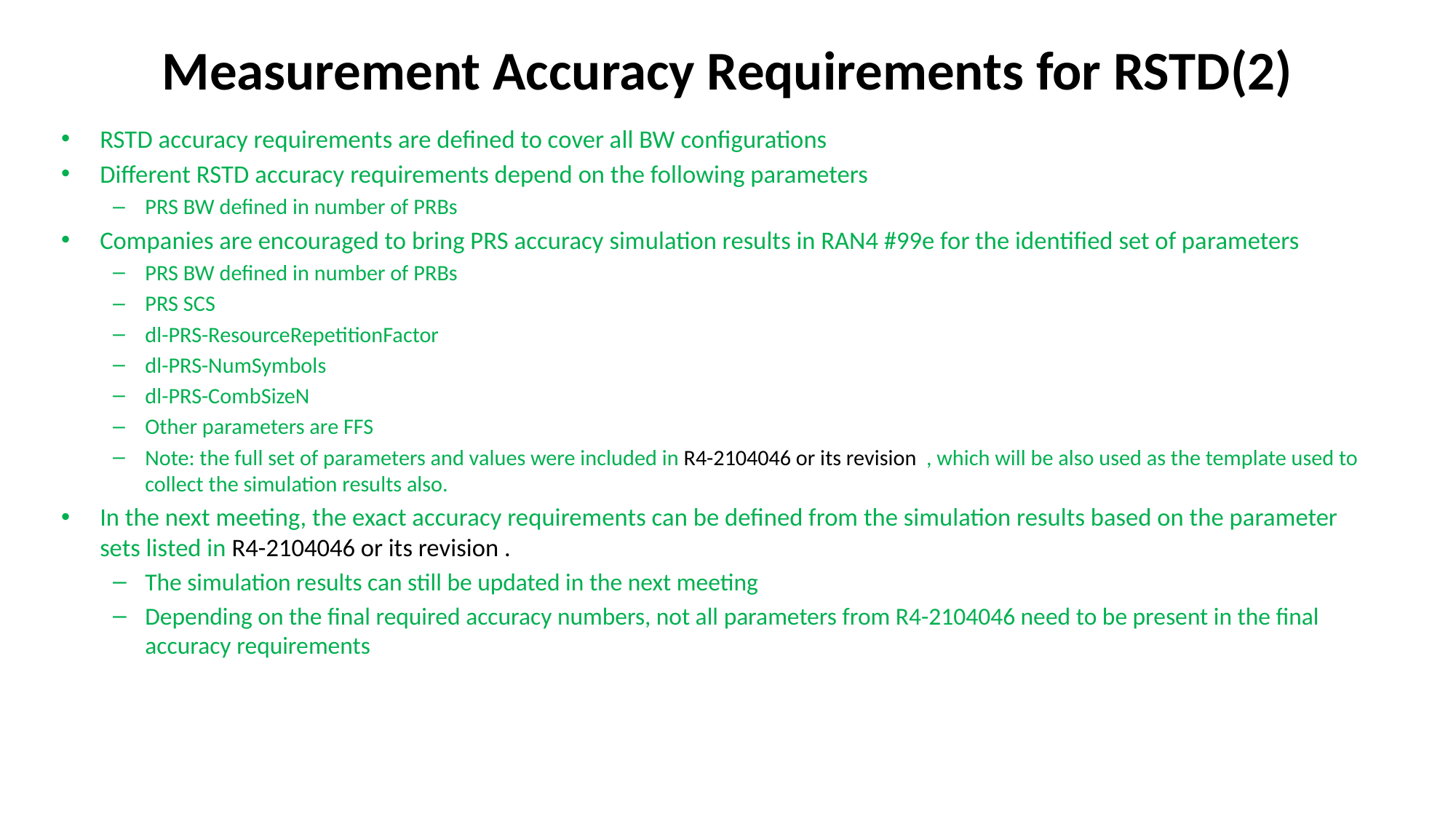

# Measurement Accuracy Requirements for RSTD(2)
RSTD accuracy requirements are defined to cover all BW configurations
Different RSTD accuracy requirements depend on the following parameters
PRS BW defined in number of PRBs
Companies are encouraged to bring PRS accuracy simulation results in RAN4 #99e for the identified set of parameters
PRS BW defined in number of PRBs
PRS SCS
dl-PRS-ResourceRepetitionFactor
dl-PRS-NumSymbols
dl-PRS-CombSizeN
Other parameters are FFS
Note: the full set of parameters and values were included in R4-2104046 or its revision  , which will be also used as the template used to collect the simulation results also.
In the next meeting, the exact accuracy requirements can be defined from the simulation results based on the parameter sets listed in R4-2104046 or its revision .
The simulation results can still be updated in the next meeting
Depending on the final required accuracy numbers, not all parameters from R4-2104046 need to be present in the final accuracy requirements